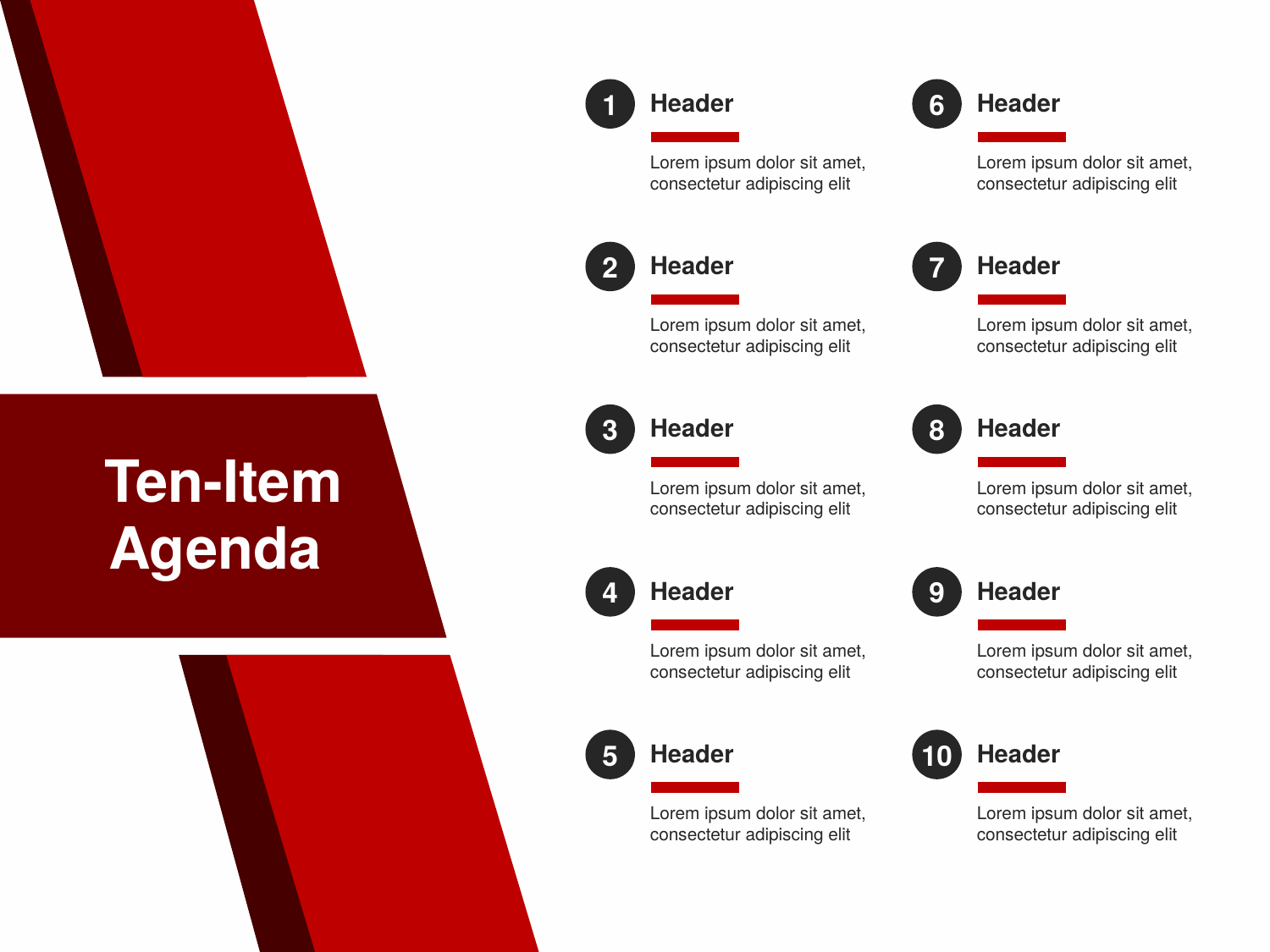

1
Header
6
Header
Lorem ipsum dolor sit amet, consectetur adipiscing elit
Lorem ipsum dolor sit amet, consectetur adipiscing elit
2
Header
7
Header
Lorem ipsum dolor sit amet, consectetur adipiscing elit
Lorem ipsum dolor sit amet, consectetur adipiscing elit
Ten-Item Agenda
3
Header
8
Header
Lorem ipsum dolor sit amet, consectetur adipiscing elit
Lorem ipsum dolor sit amet, consectetur adipiscing elit
4
Header
9
Header
Lorem ipsum dolor sit amet, consectetur adipiscing elit
Lorem ipsum dolor sit amet, consectetur adipiscing elit
5
Header
10
Header
Lorem ipsum dolor sit amet, consectetur adipiscing elit
Lorem ipsum dolor sit amet, consectetur adipiscing elit